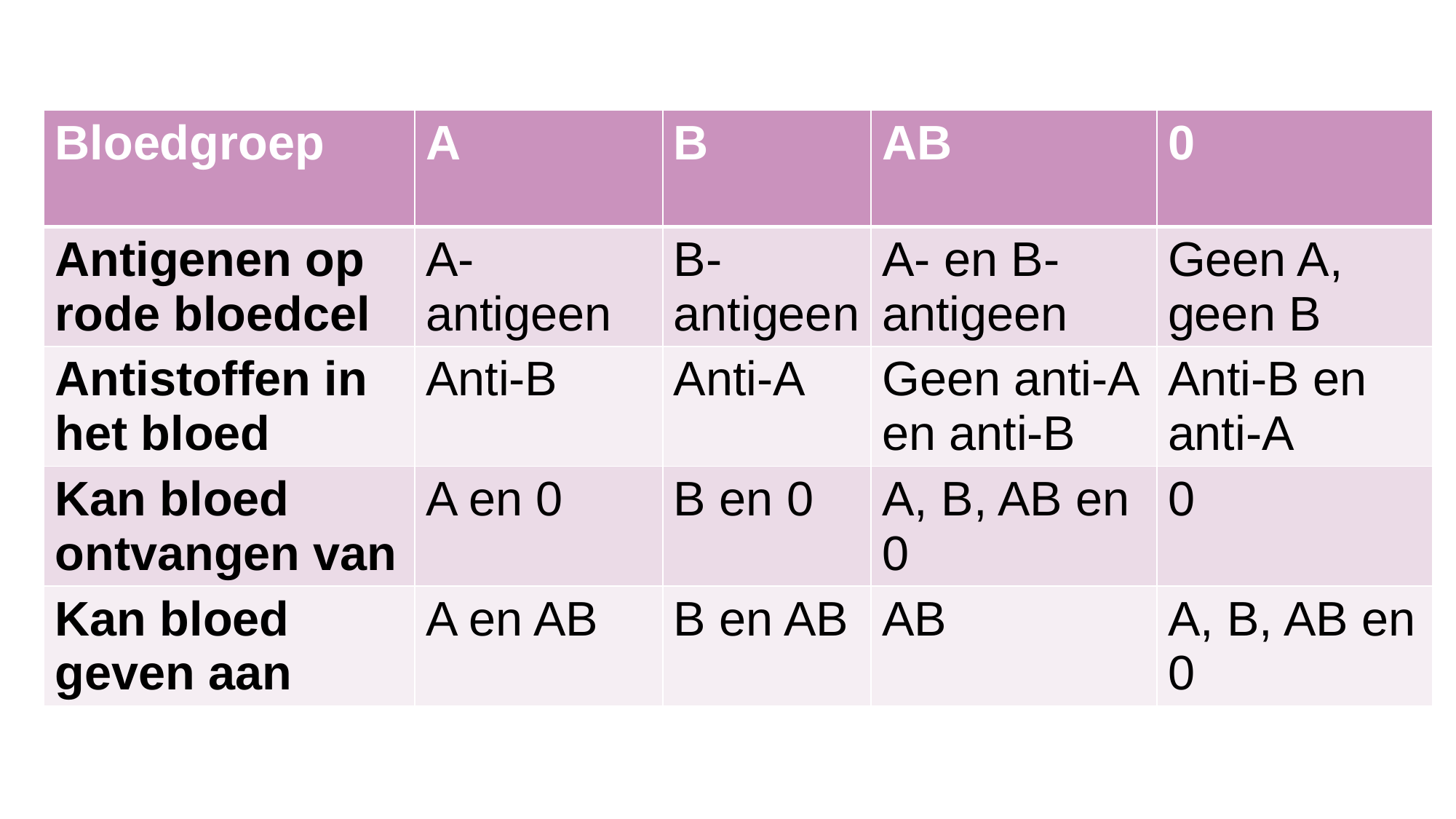

| Bloedgroep | A | B | AB | 0 |
| --- | --- | --- | --- | --- |
| Antigenen op rode bloedcel | A-antigeen | B-antigeen | A- en B-antigeen | Geen A, geen B |
| Antistoffen in het bloed | Anti-B | Anti-A | Geen anti-A en anti-B | Anti-B en anti-A |
| Kan bloed ontvangen van | A en 0 | B en 0 | A, B, AB en 0 | 0 |
| Kan bloed geven aan | A en AB | B en AB | AB | A, B, AB en 0 |